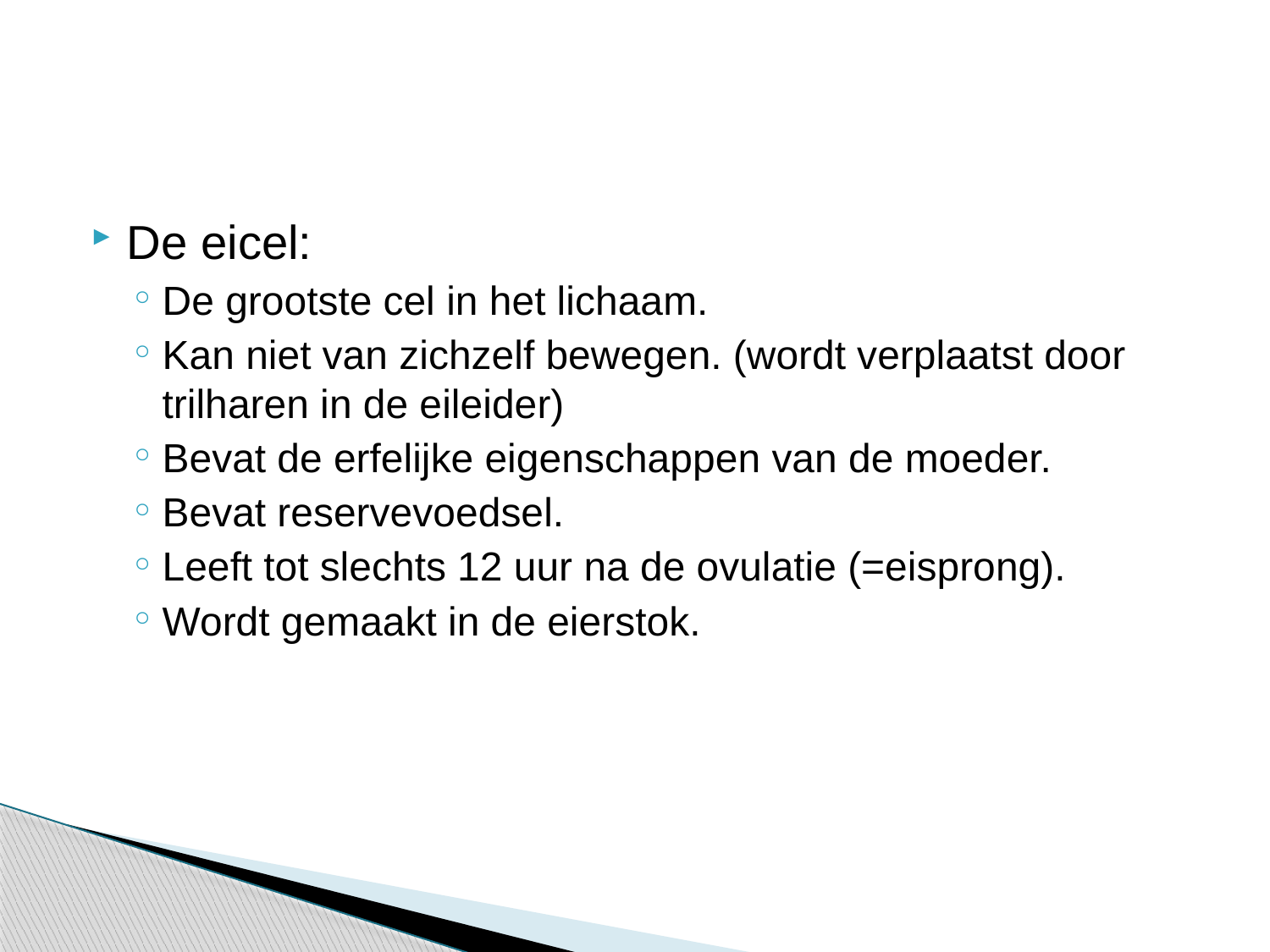

#
De eicel:
De grootste cel in het lichaam.
Kan niet van zichzelf bewegen. (wordt verplaatst door trilharen in de eileider)
Bevat de erfelijke eigenschappen van de moeder.
Bevat reservevoedsel.
Leeft tot slechts 12 uur na de ovulatie (=eisprong).
Wordt gemaakt in de eierstok.